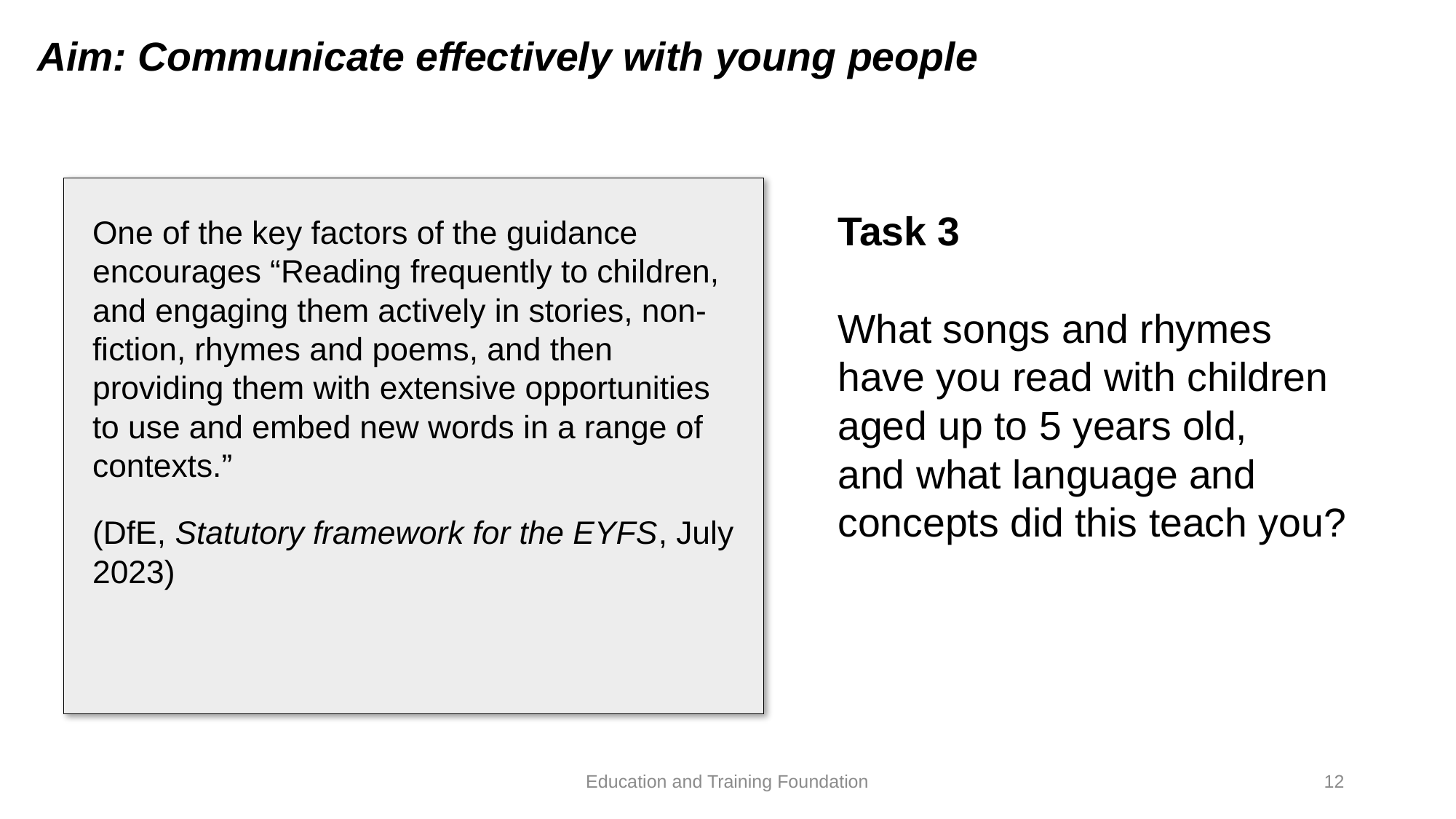

#
Aim: Communicate effectively with young people
One of the key factors of the guidance encourages “Reading frequently to children, and engaging them actively in stories, non-fiction, rhymes and poems, and then providing them with extensive opportunities to use and embed new words in a range of contexts.”
(DfE, Statutory framework for the EYFS, July 2023)

Task 3

What songs and rhymes have you read with children aged up to 5 years old, and what language and concepts did this teach you?

Education and Training Foundation
12